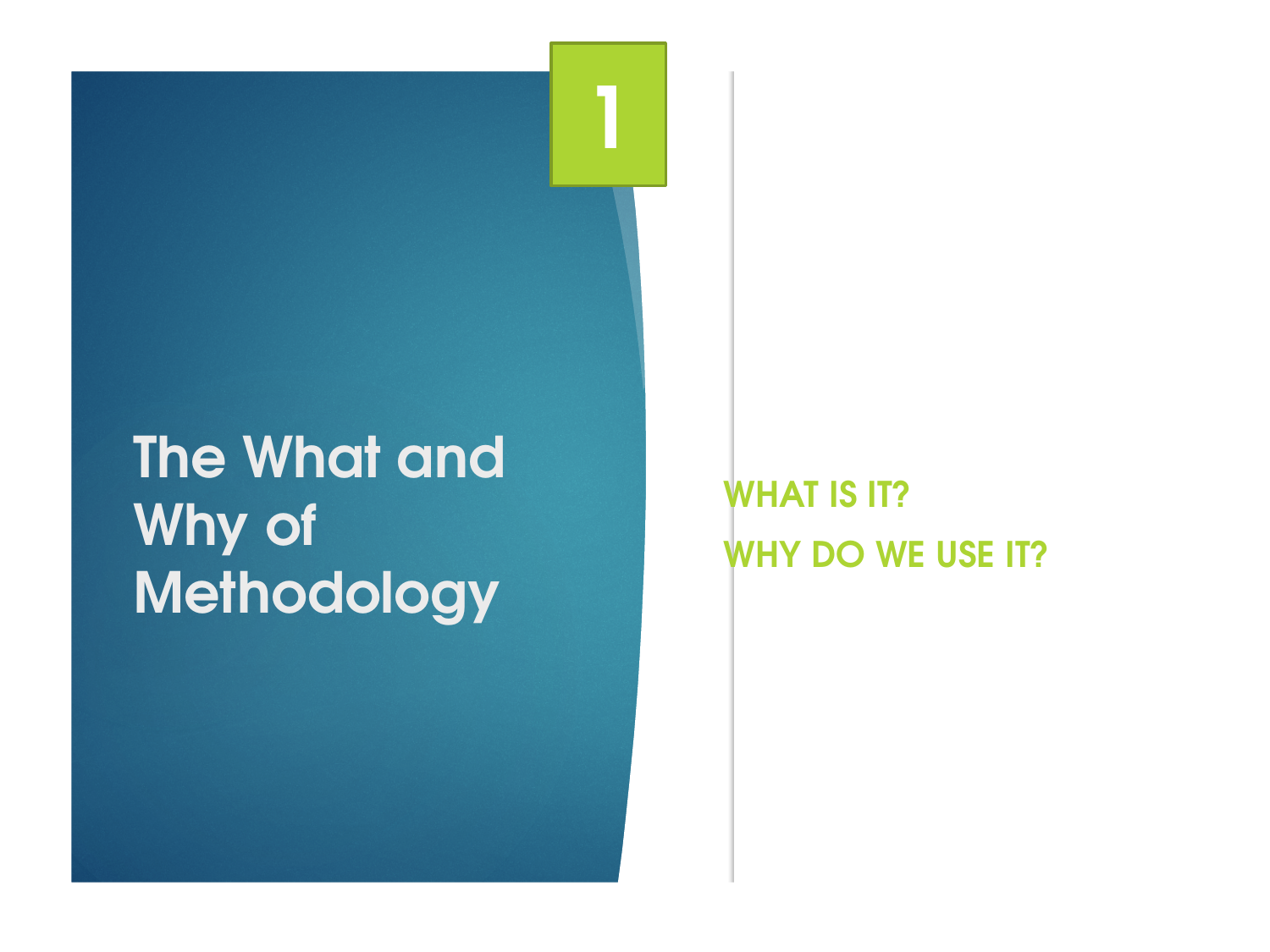

1
What is it?
Why do we use it?
# The What and Why of Methodology